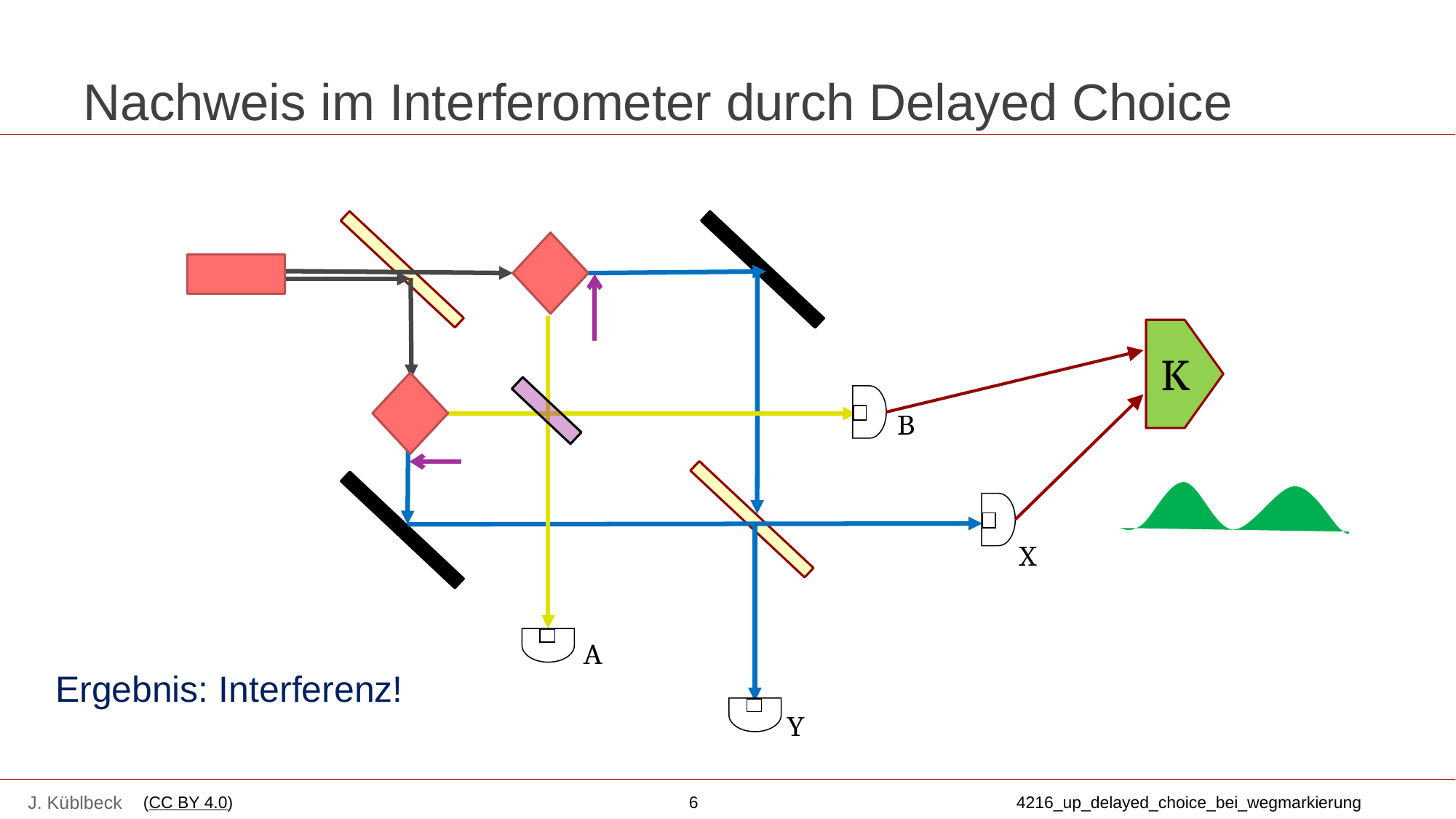

# Nachweis im Interferometer durch Delayed Choice

Ergebnis: Interferenz!

K

B

X

A

Y